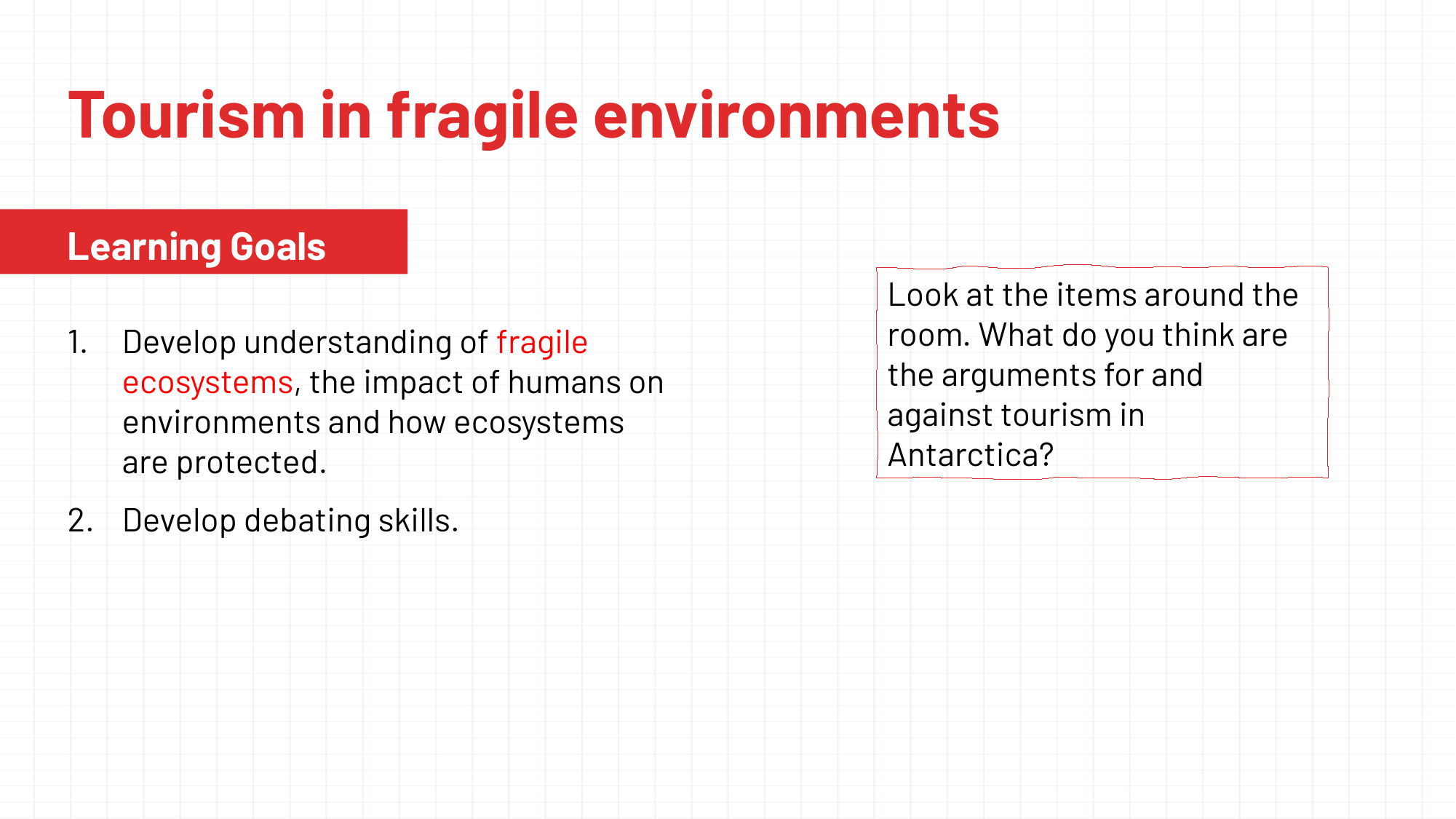

# Tourism in fragile environments

Learning Goals
Look at the items around the room. What do you think are the arguments for and against tourism in Antarctica?
Develop understanding of fragile ecosystems, the impact of humans on environments and how ecosystems are protected.
Develop debating skills.